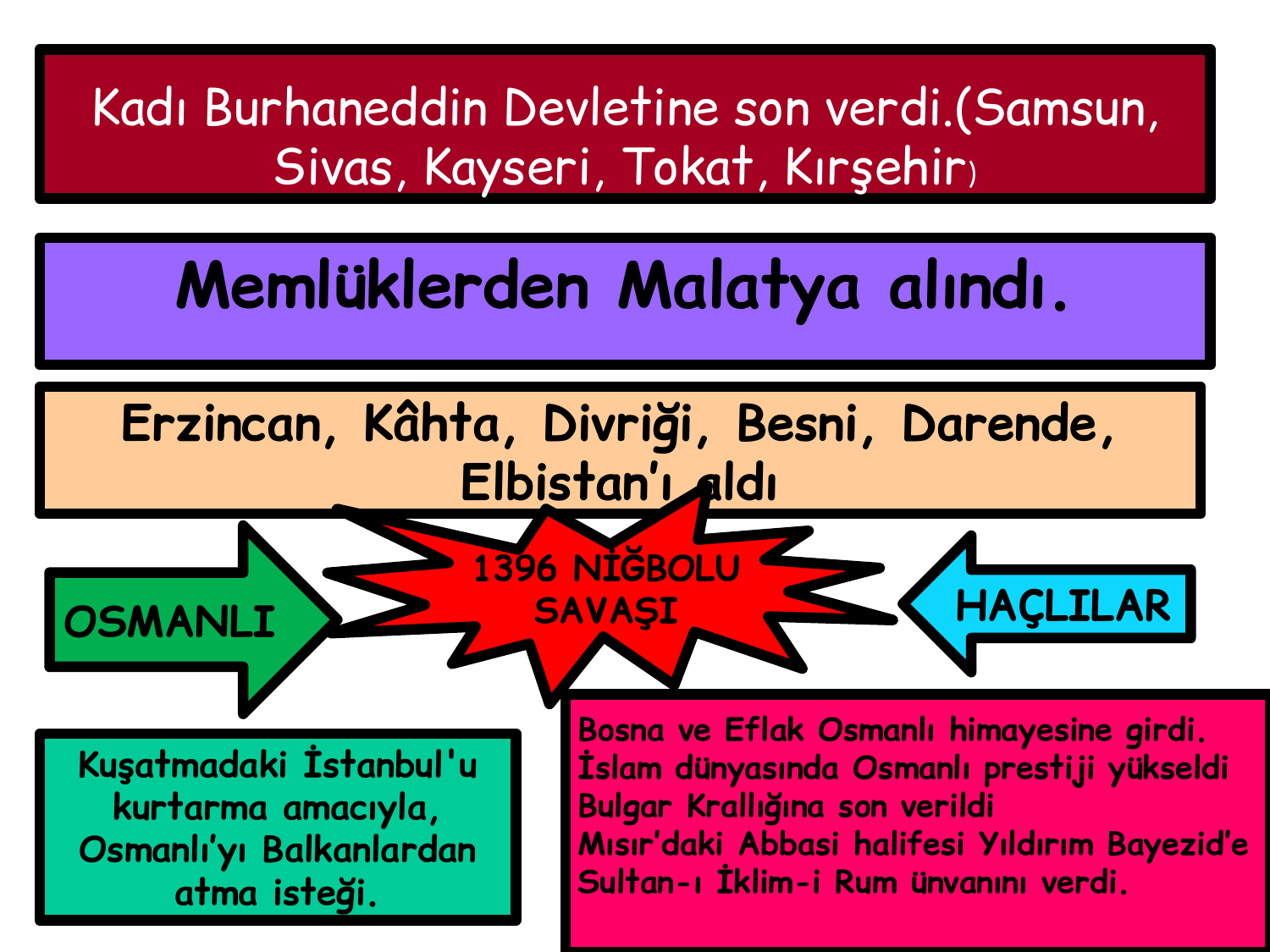

Kadı Burhaneddin Devletine son verdi.(Samsun, Sivas, Kayseri, Tokat, Kırşehir)

Memlüklerden Malatya alındı.

Erzincan, Kâhta, Divriği, Besni, Darende, Elbistan’ı aldı
1396 NİĞBOLU SAVAŞI
OSMANLI
HAÇLILAR
Bosna ve Eflak Osmanlı himayesine girdi.
İslam dünyasında Osmanlı prestiji yükseldi
Bulgar Krallığına son verildi
Mısır’daki Abbasi halifesi Yıldırım Bayezid’e Sultan-ı İklim-i Rum ünvanını verdi.

Kuşatmadaki İstanbul'u kurtarma amacıyla, Osmanlı’yı Balkanlardan atma isteği.